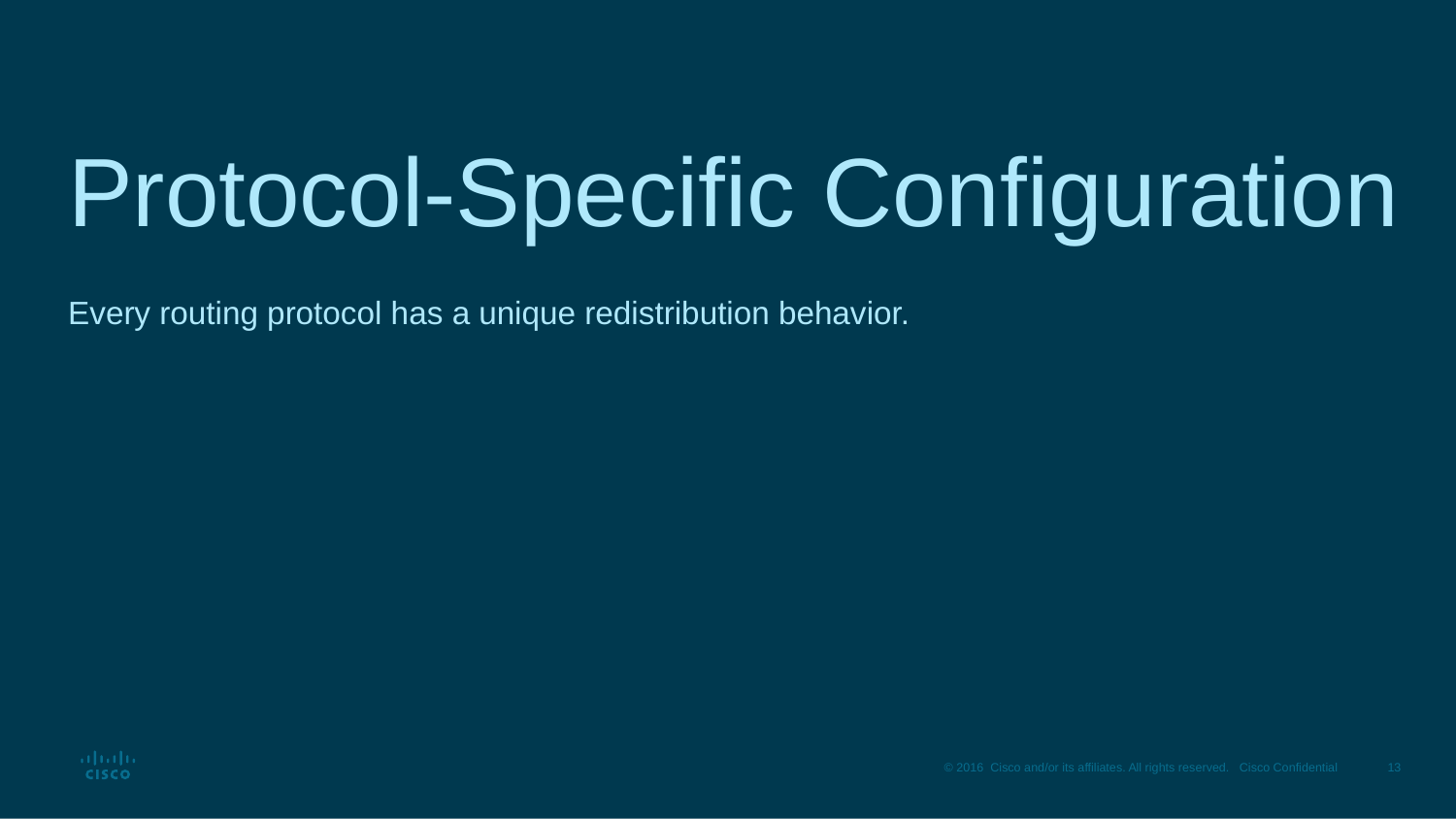

# Protocol-Specific Configuration
Every routing protocol has a unique redistribution behavior.